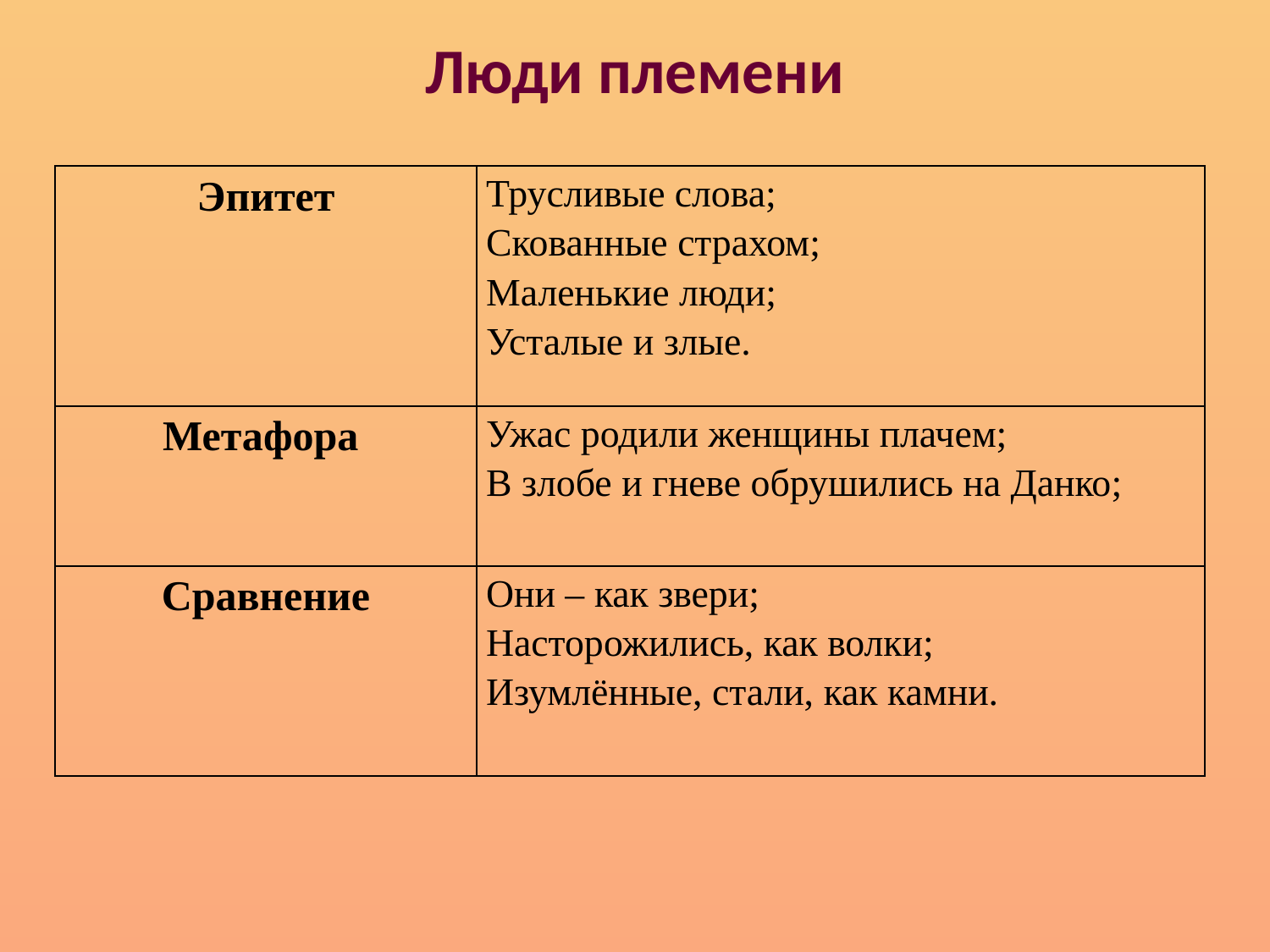

# Люди племени
| Эпитет | Трусливые слова; Скованные страхом; Маленькие люди; Усталые и злые. |
| --- | --- |
| Метафора | Ужас родили женщины плачем; В злобе и гневе обрушились на Данко; |
| Сравнение | Они – как звери; Насторожились, как волки; Изумлённые, стали, как камни. |